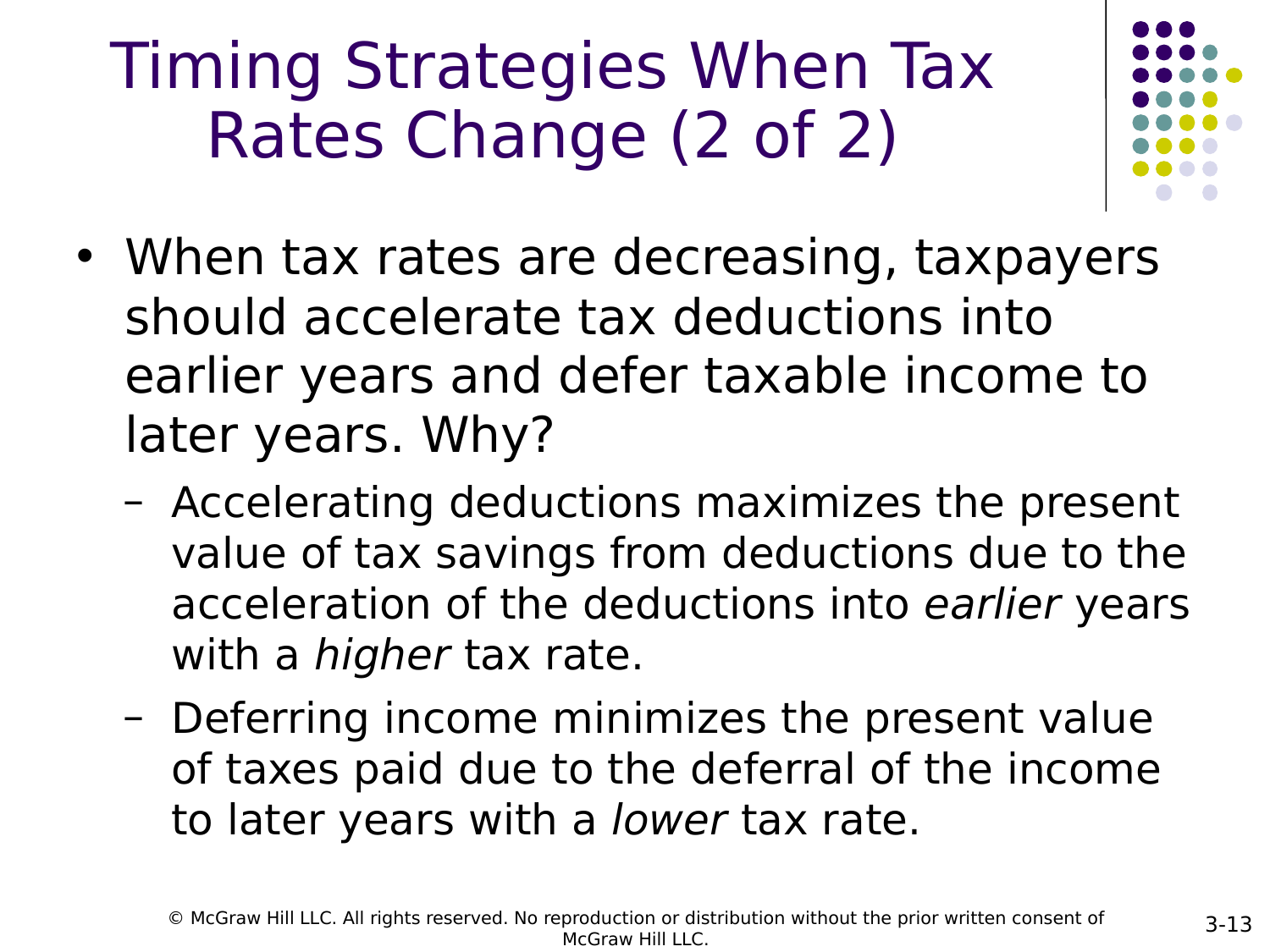

# Timing Strategies When Tax Rates Change (2 of 2)
When tax rates are decreasing, taxpayers should accelerate tax deductions into earlier years and defer taxable income to later years. Why?
Accelerating deductions maximizes the present value of tax savings from deductions due to the acceleration of the deductions into earlier years with a higher tax rate.
Deferring income minimizes the present value of taxes paid due to the deferral of the income to later years with a lower tax rate.
3-13